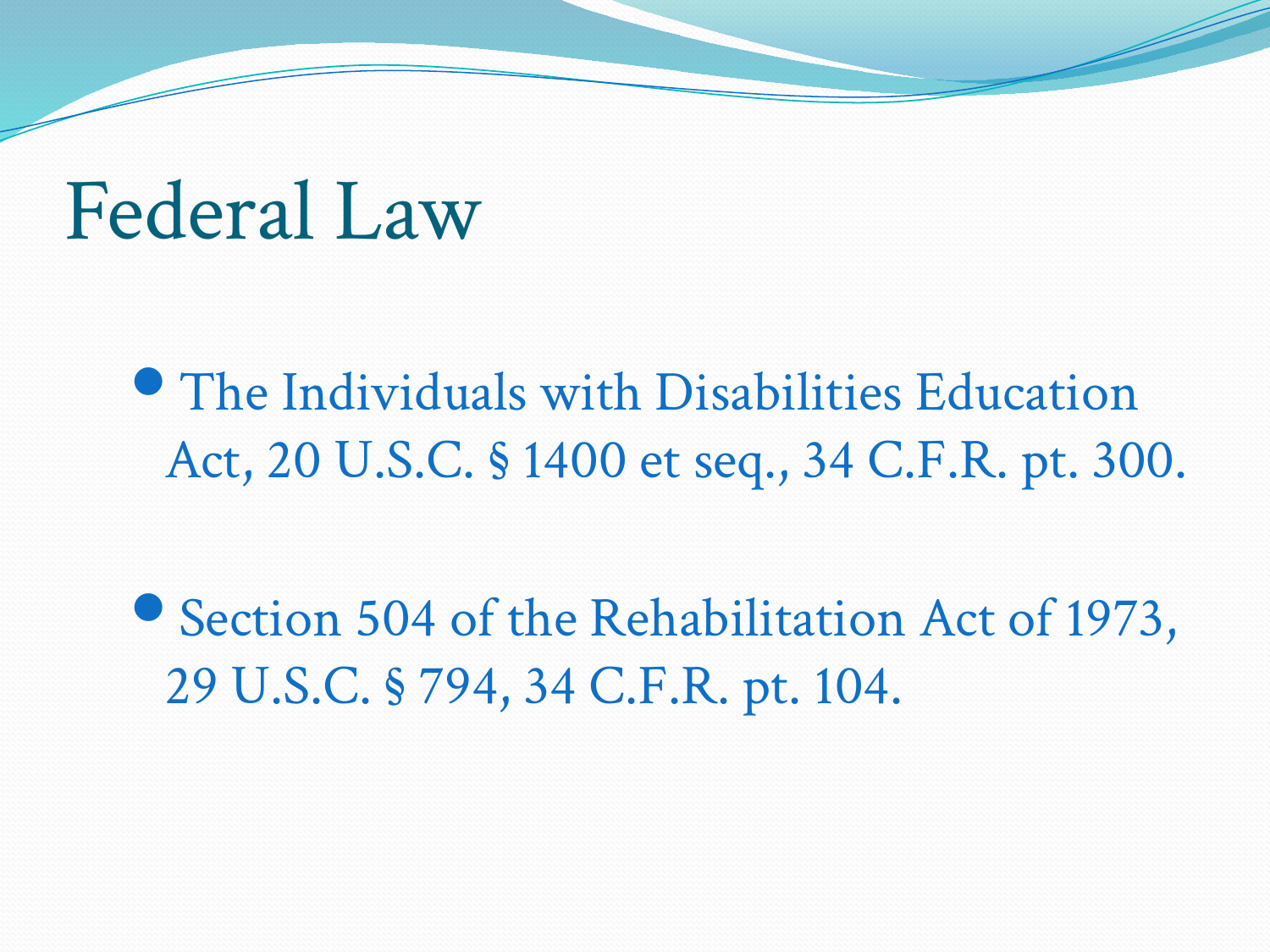

# Federal Law

The Individuals with Disabilities Education Act, 20 U.S.C. § 1400 et seq., 34 C.F.R. pt. 300.

Section 504 of the Rehabilitation Act of 1973, 29 U.S.C. § 794, 34 C.F.R. pt. 104.